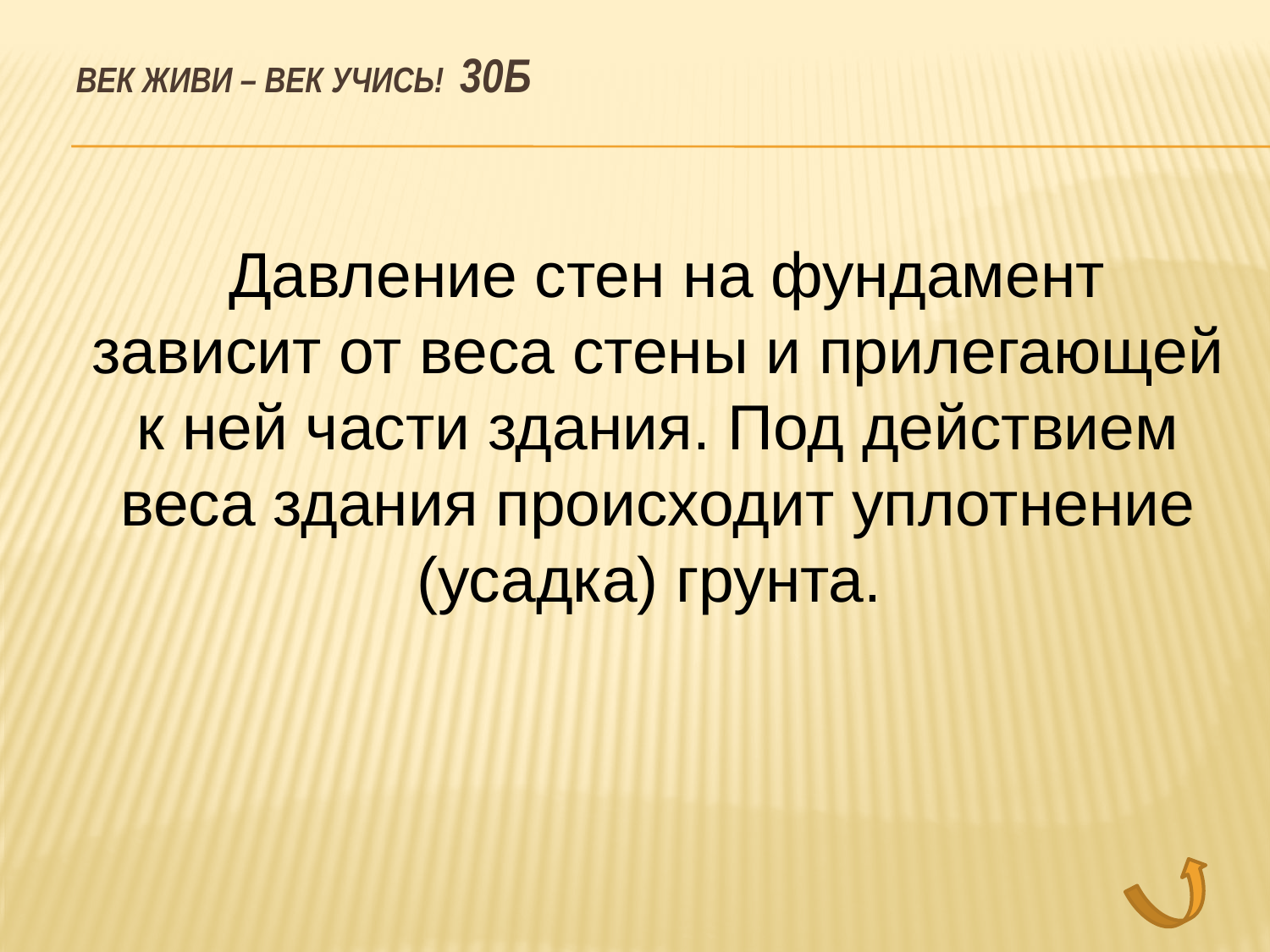

# Век живи – век учись!  30б
	 Давление стен на фундамент зависит от веса стены и прилегающей к ней части здания. Под действием веса здания происходит уплотнение (усадка) грунта.